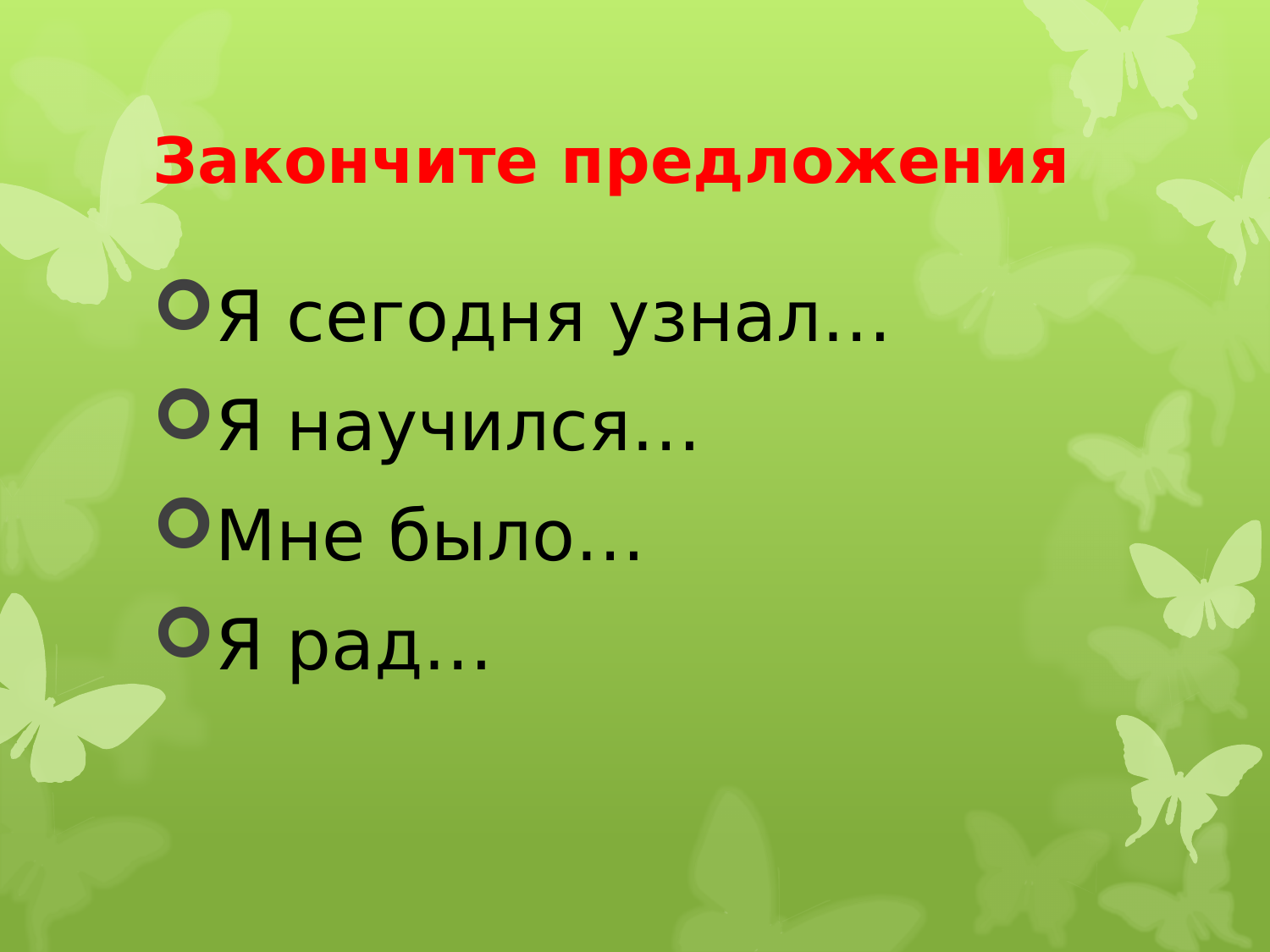

# Закончите предложения
Я сегодня узнал…
Я научился…
Мне было…
Я рад…